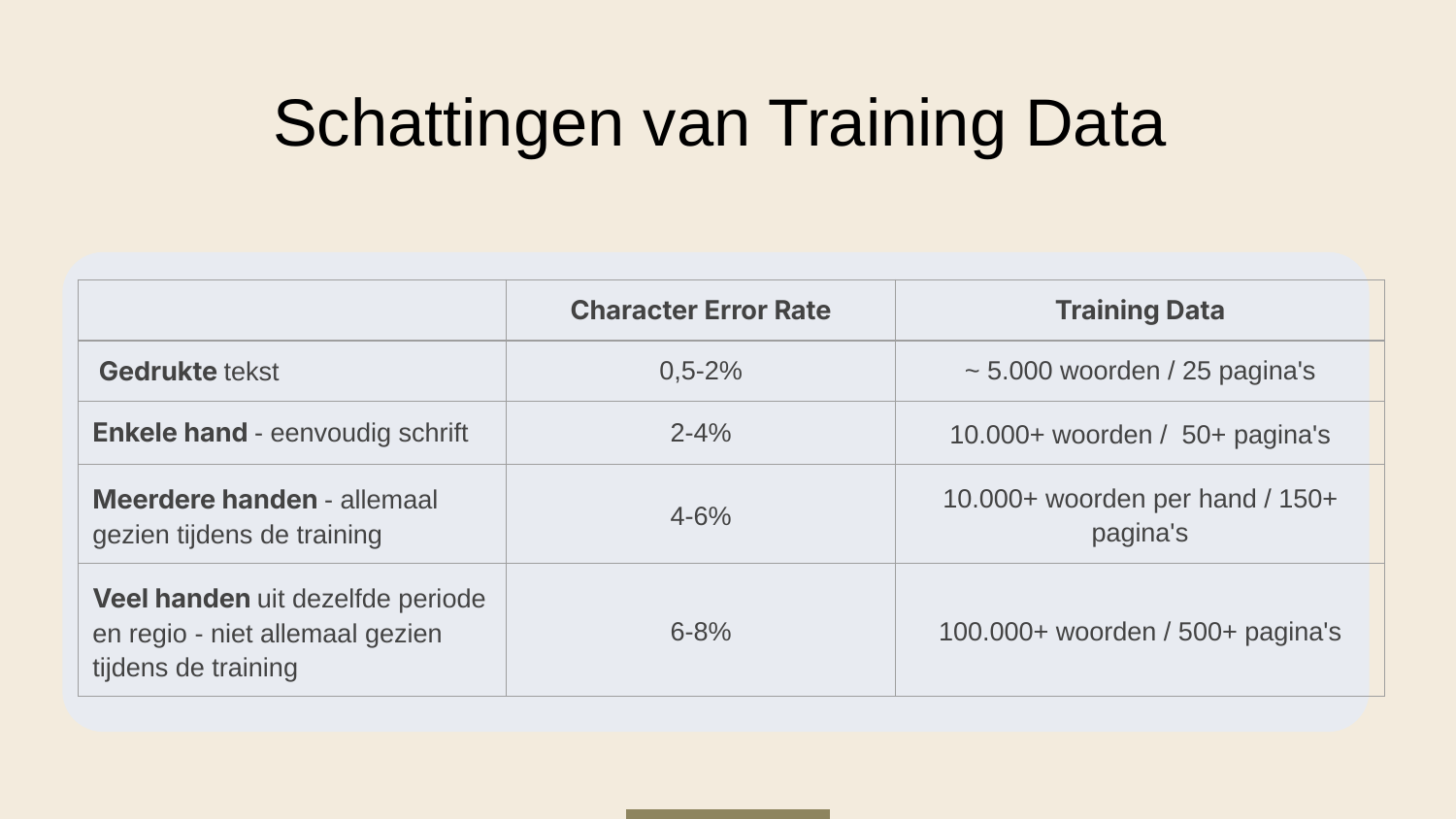

# Schattingen van Training Data

|  | Character Error Rate | Training Data |
| --- | --- | --- |
| Gedrukte tekst | 0,5-2% | ~ 5.000 woorden / 25 pagina's |
| Enkele hand - eenvoudig schrift | 2-4% | 10.000+ woorden / 50+ pagina's |
| Meerdere handen - allemaal gezien tijdens de training | 4-6% | 10.000+ woorden per hand / 150+ pagina's |
| Veel handen uit dezelfde periode en regio - niet allemaal gezien tijdens de training | 6-8% | 100.000+ woorden / 500+ pagina's |